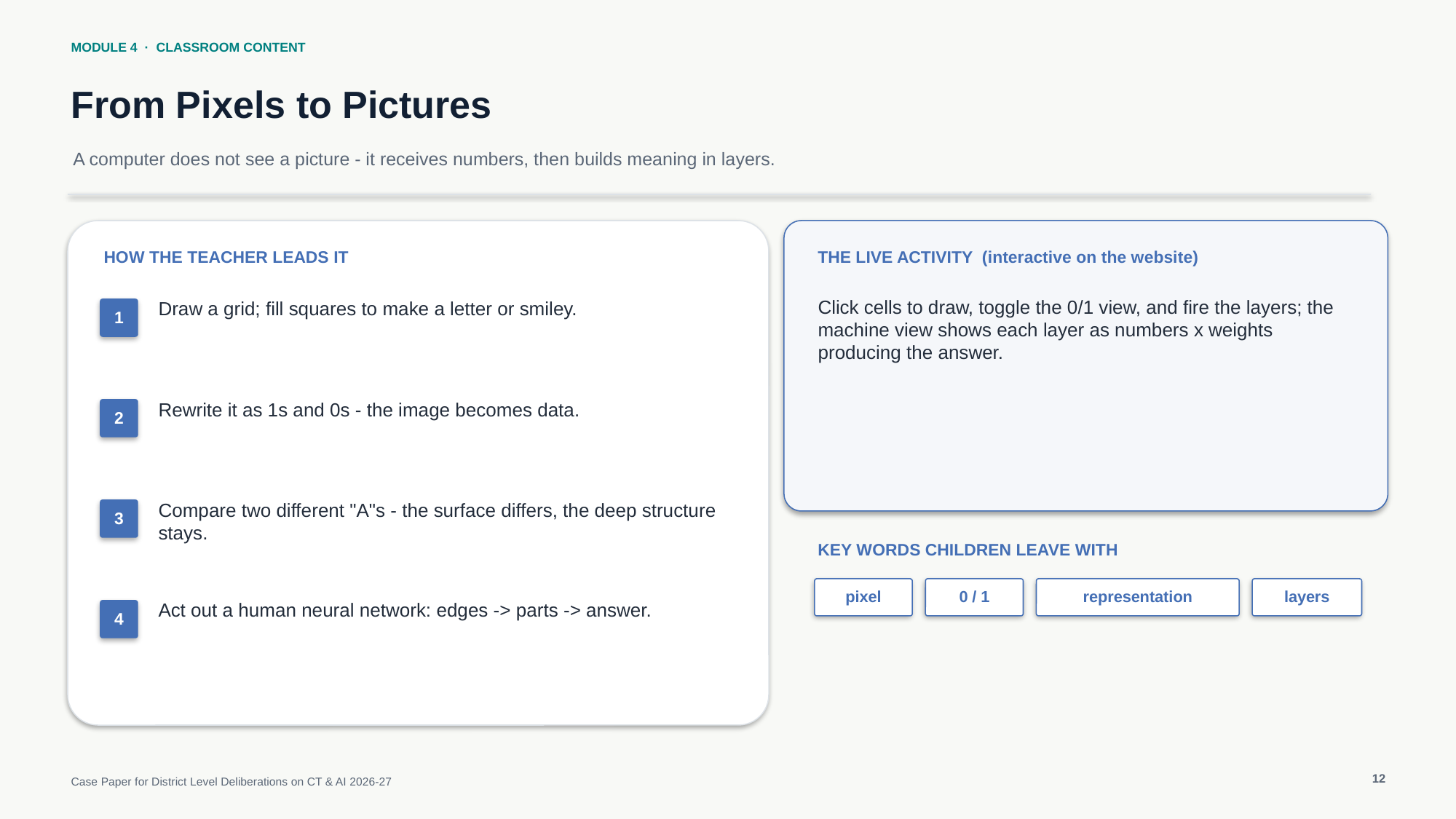

MODULE 4  ·  CLASSROOM CONTENT
From Pixels to Pictures
A computer does not see a picture - it receives numbers, then builds meaning in layers.

HOW THE TEACHER LEADS IT
THE LIVE ACTIVITY  (interactive on the website)
Click cells to draw, toggle the 0/1 view, and fire the layers; the machine view shows each layer as numbers x weights producing the answer.
Draw a grid; fill squares to make a letter or smiley.

1
Rewrite it as 1s and 0s - the image becomes data.

2
Compare two different "A"s - the surface differs, the deep structure stays.

3
KEY WORDS CHILDREN LEAVE WITH

pixel
0 / 1
representation
layers
Act out a human neural network: edges -> parts -> answer.

4
12
Case Paper for District Level Deliberations on CT & AI 2026-27